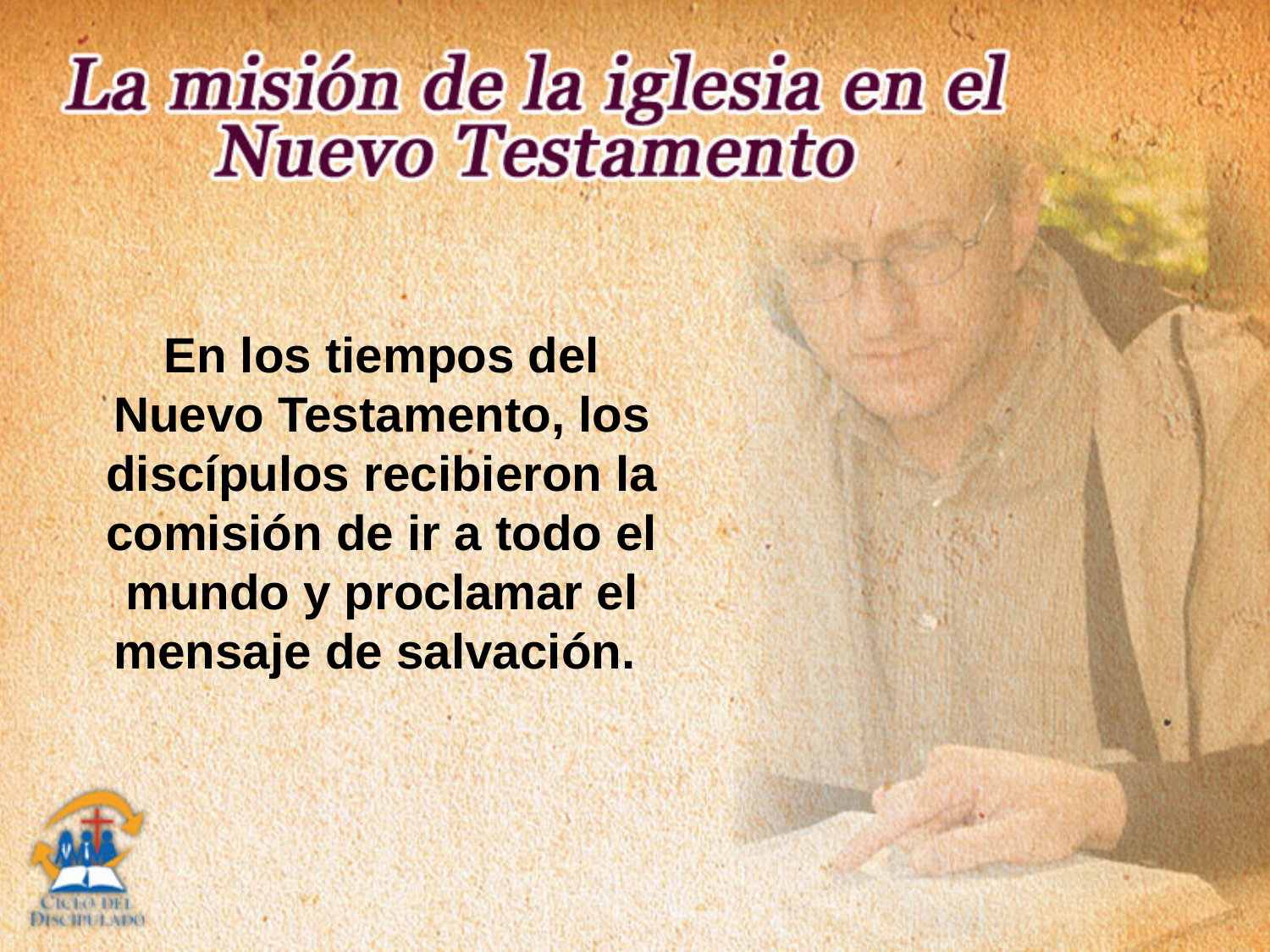

En los tiempos del Nuevo Testamento, los discípulos recibieron la comisión de ir a todo el mundo y proclamar el mensaje de salvación.